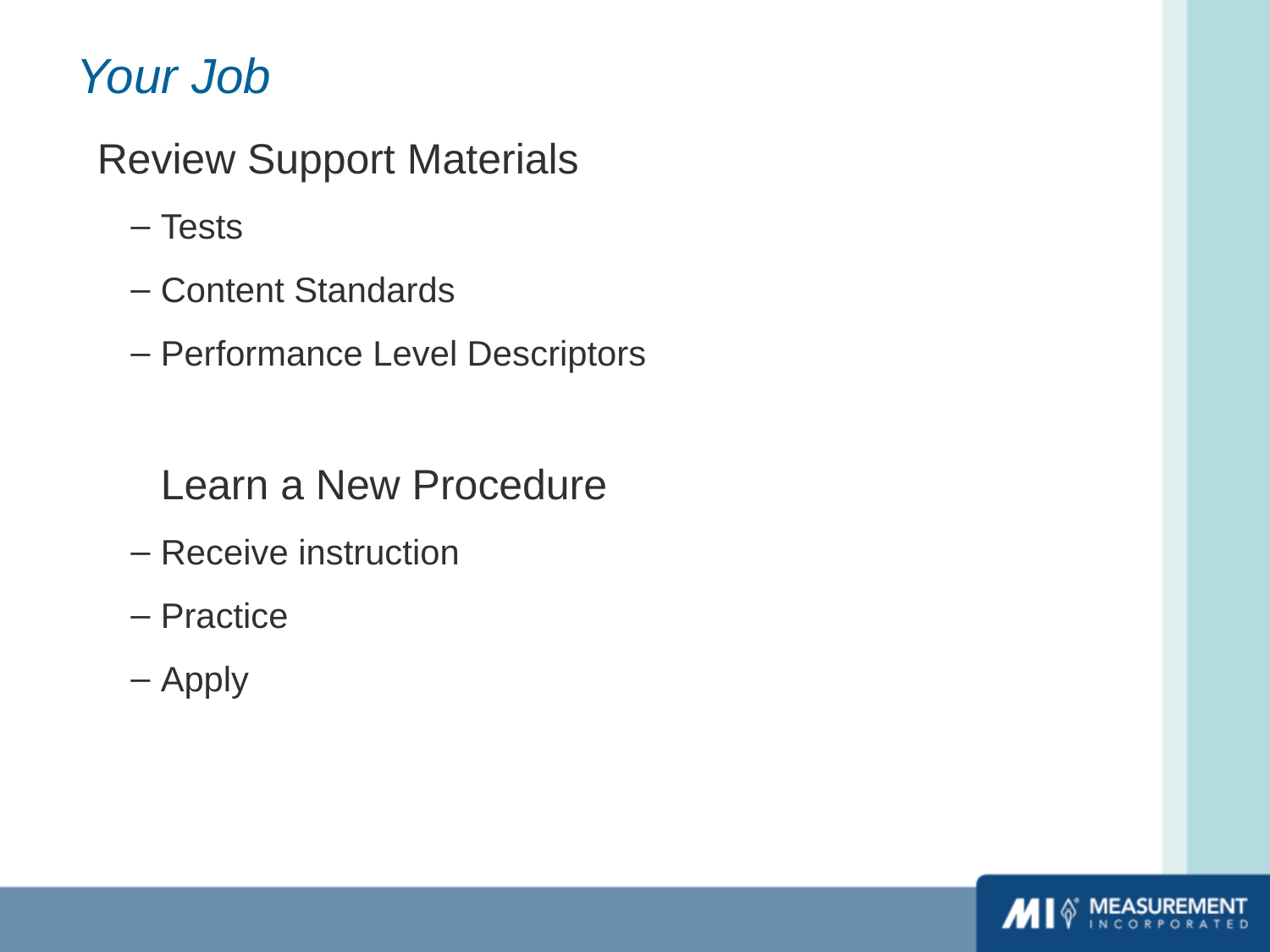

# Your Job
Review Support Materials
Tests
Content Standards
Performance Level Descriptors

Learn a New Procedure
Receive instruction
Practice
Apply